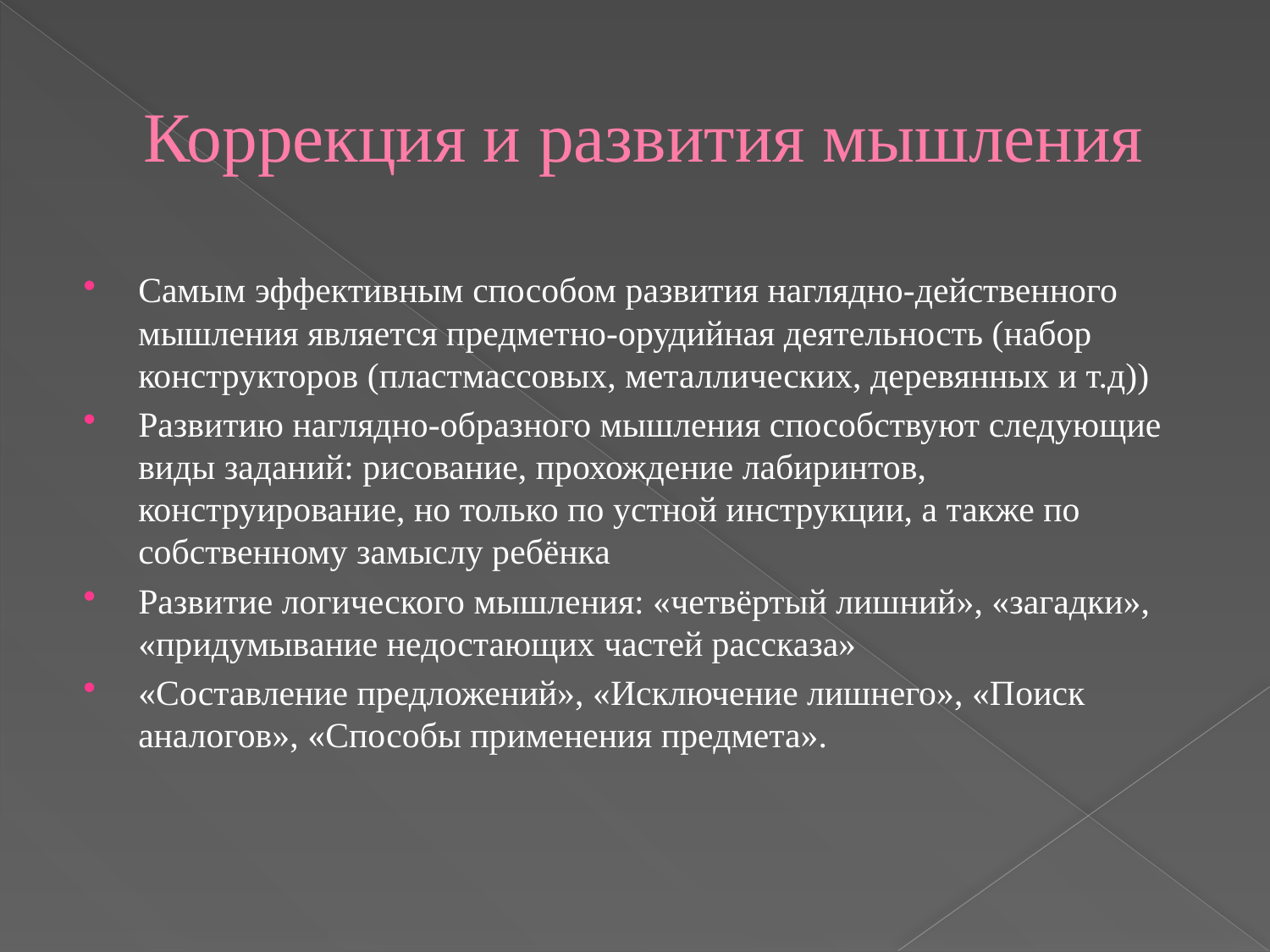

# Коррекция и развития мышления
Самым эффективным способом развития наглядно-действенного мышления является предметно-орудийная деятельность (набор конструкторов (пластмассовых, металлических, деревянных и т.д))
Развитию наглядно-образного мышления способствуют следующие виды заданий: рисование, прохождение лабиринтов, конструирование, но только по устной инструкции, а также по собственному замыслу ребёнка
Развитие логического мышления: «четвёртый лишний», «загадки», «придумывание недостающих частей рассказа»
«Составление предложений», «Исключение лишнего», «Поиск аналогов», «Способы применения предмета».